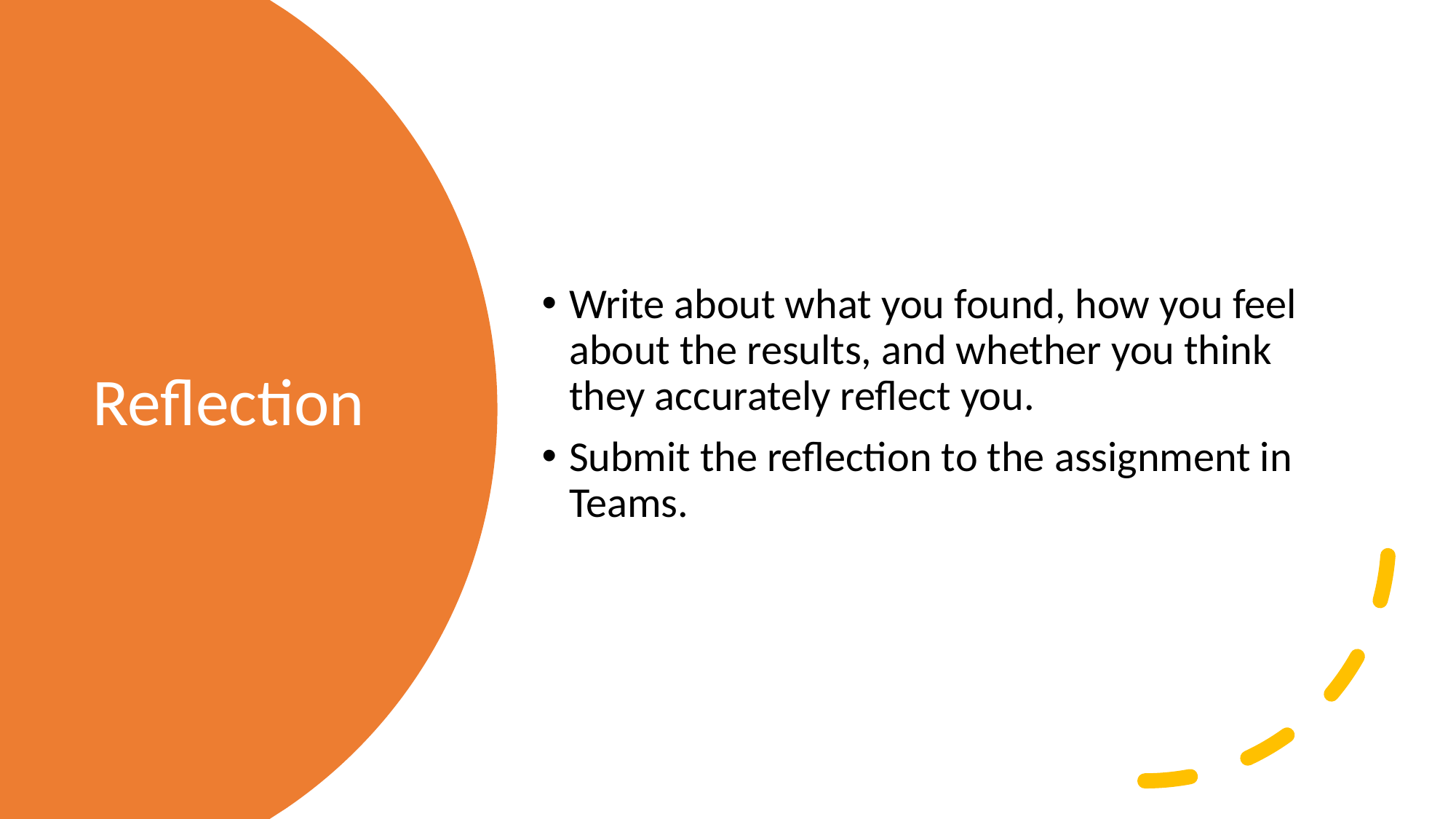

Write about what you found, how you feel about the results, and whether you think they accurately reflect you.
Submit the reflection to the assignment in Teams.
# Reflection